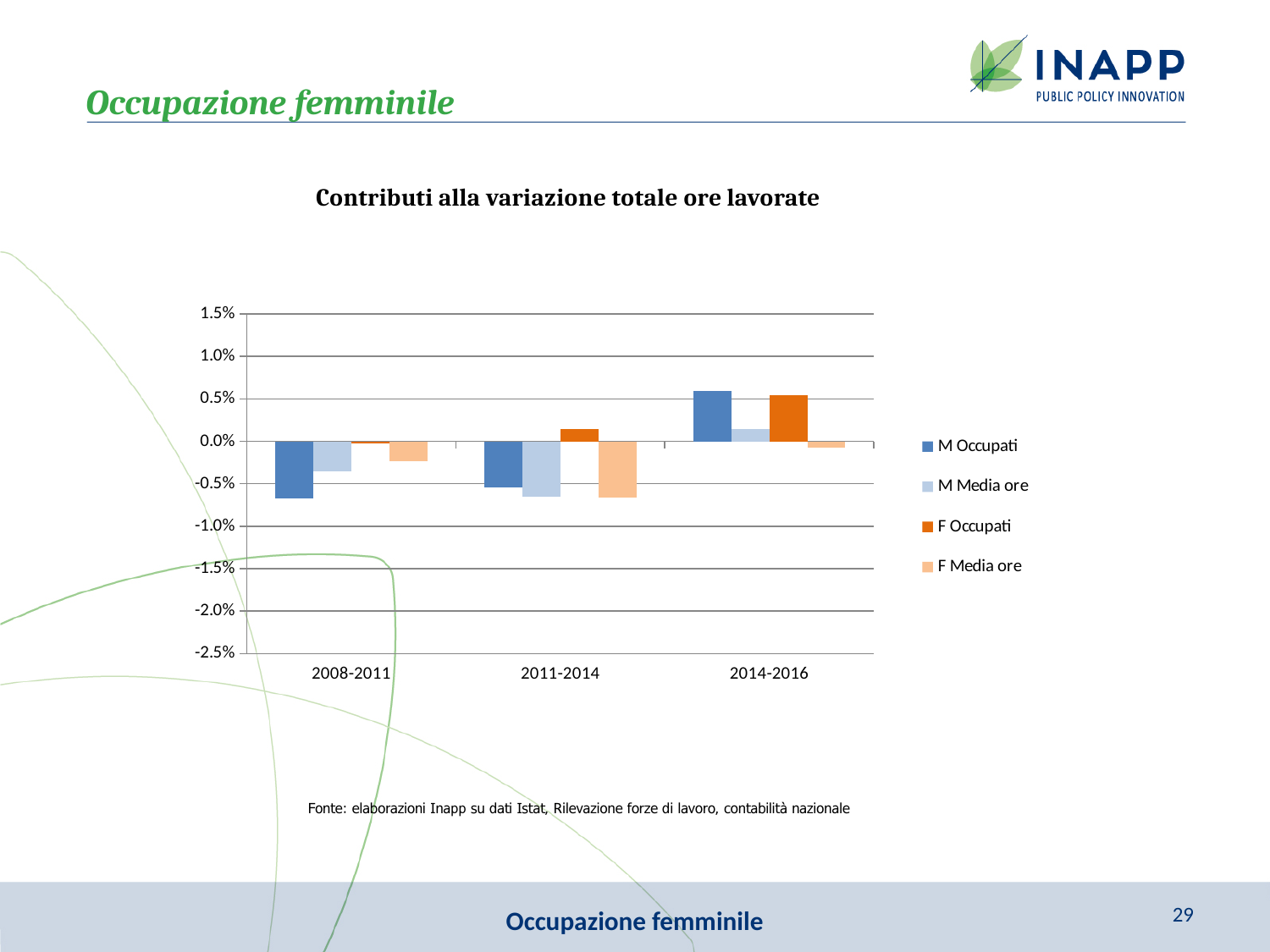

Occupazione femminile
Contributi alla variazione totale ore lavorate

### Chart

| Category | M Occupati | M Media ore | F Occupati | F Media ore |
|---|---|---|---|---|
| 2008-2011 | -0.00670374203345369 | -0.00349226963404667 | -0.000248269147575308 | -0.00232191324678187 |
| 2011-2014 | -0.00539791177399648 | -0.00655555254436645 | 0.00148830992520555 | -0.00662346009230066 |
| 2014-2016 | 0.00588808136762283 | 0.00149365988563809 | 0.00541761114773086 | -0.000770947131111423 |
Fonte: elaborazioni Inapp su dati Istat, Rilevazione forze di lavoro, contabilità nazionale
29
Occupazione femminile